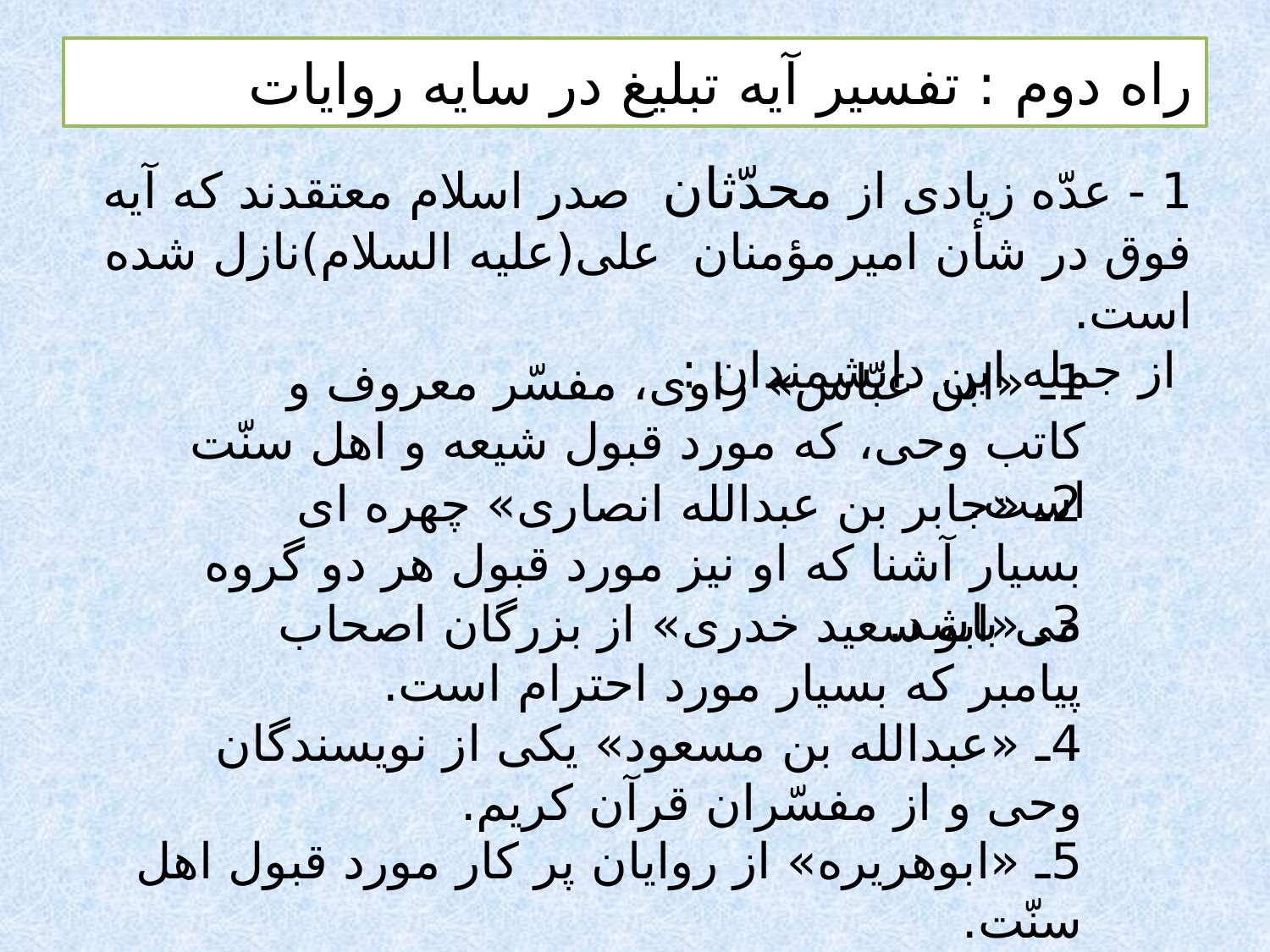

# راه دوم : تفسير آيه تبليغ در سايه روايات
1 - عدّه زيادى از محدّثان  صدر اسلام معتقدند كه آيه فوق در شأن اميرمؤمنان  على(عليه السلام)نازل شده است.
 از جمله اين دانشمندان :
1ـ «ابن عبّاس» راوى، مفسّر معروف و كاتب وحى، كه مورد قبول شيعه و اهل سنّت است.
2ـ «جابر بن عبدالله انصارى» چهره اى بسيار آشنا كه او نيز مورد قبول هر دو گروه مى باشد.
3ـ «ابو سعيد خدرى» از بزرگان اصحاب پيامبر كه بسيار مورد احترام است.
4ـ «عبدالله بن مسعود» يكى از نويسندگان وحى و از مفسّران قرآن كريم.
5ـ «ابوهريره» از روايان پر كار مورد قبول اهل سنّت.